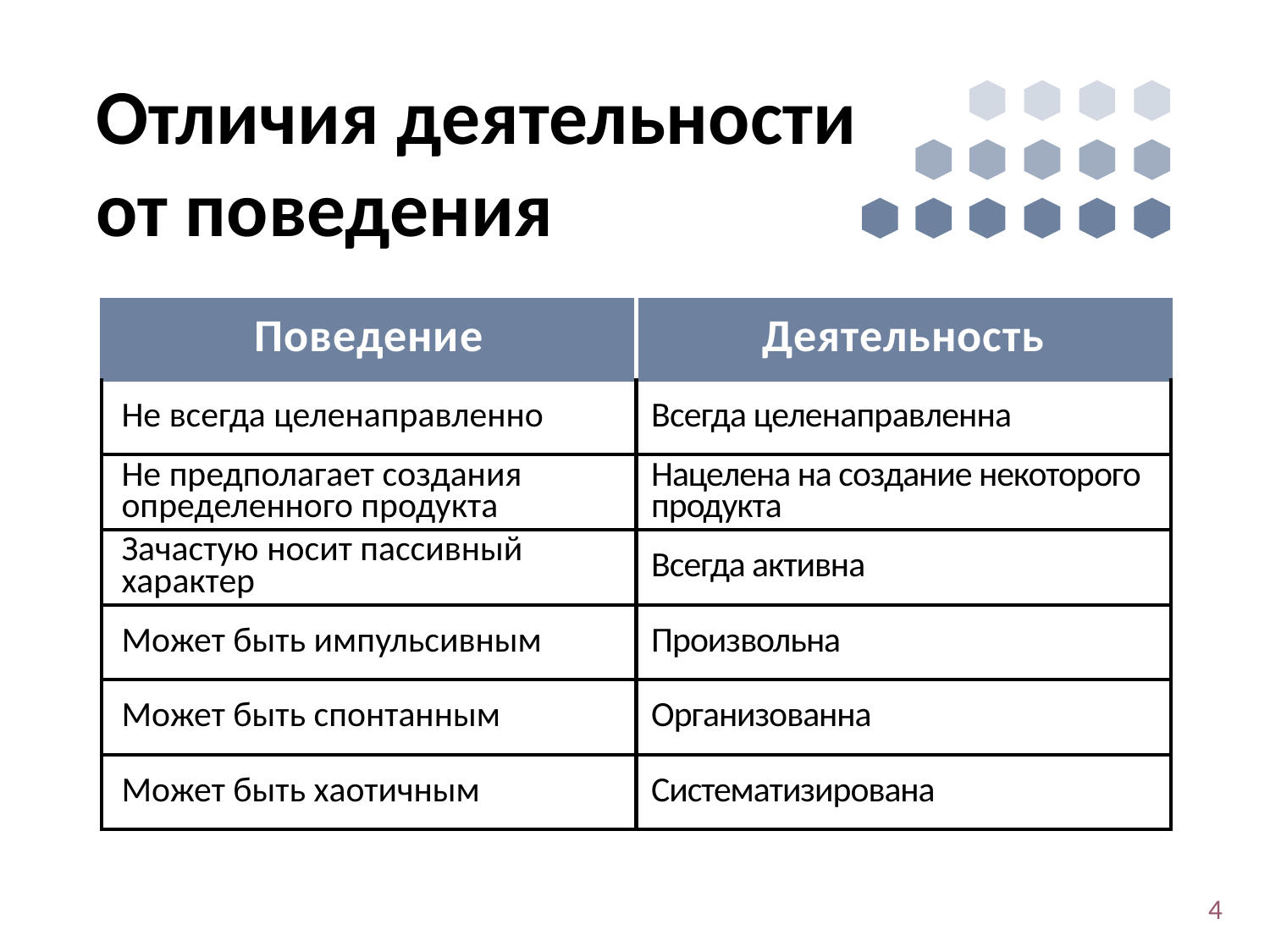

# Отличия деятельности от поведения

| Поведение | Деятельность |
| --- | --- |
| Не всегда целенаправленно | Всегда целенаправленна |
| Не предполагает создания определенного продукта | Нацелена на создание некоторого продукта |
| Зачастую носит пассивный характер | Всегда активна |
| Может быть импульсивным | Произвольна |
| Может быть спонтанным | Организованна |
| Может быть хаотичным | Систематизирована |
4